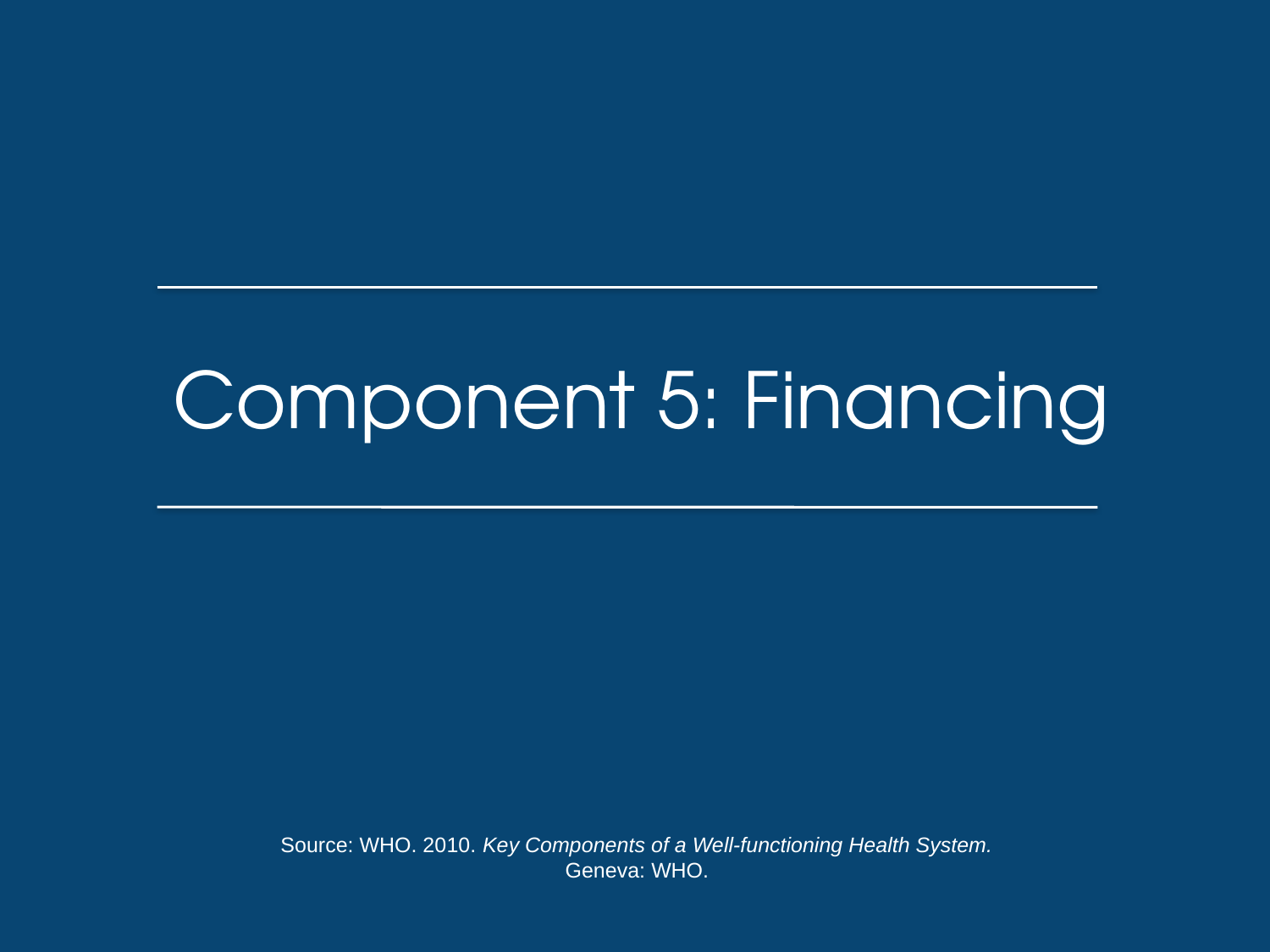

Component 5: Financing
Source: WHO. 2010. Key Components of a Well-functioning Health System. Geneva: WHO.